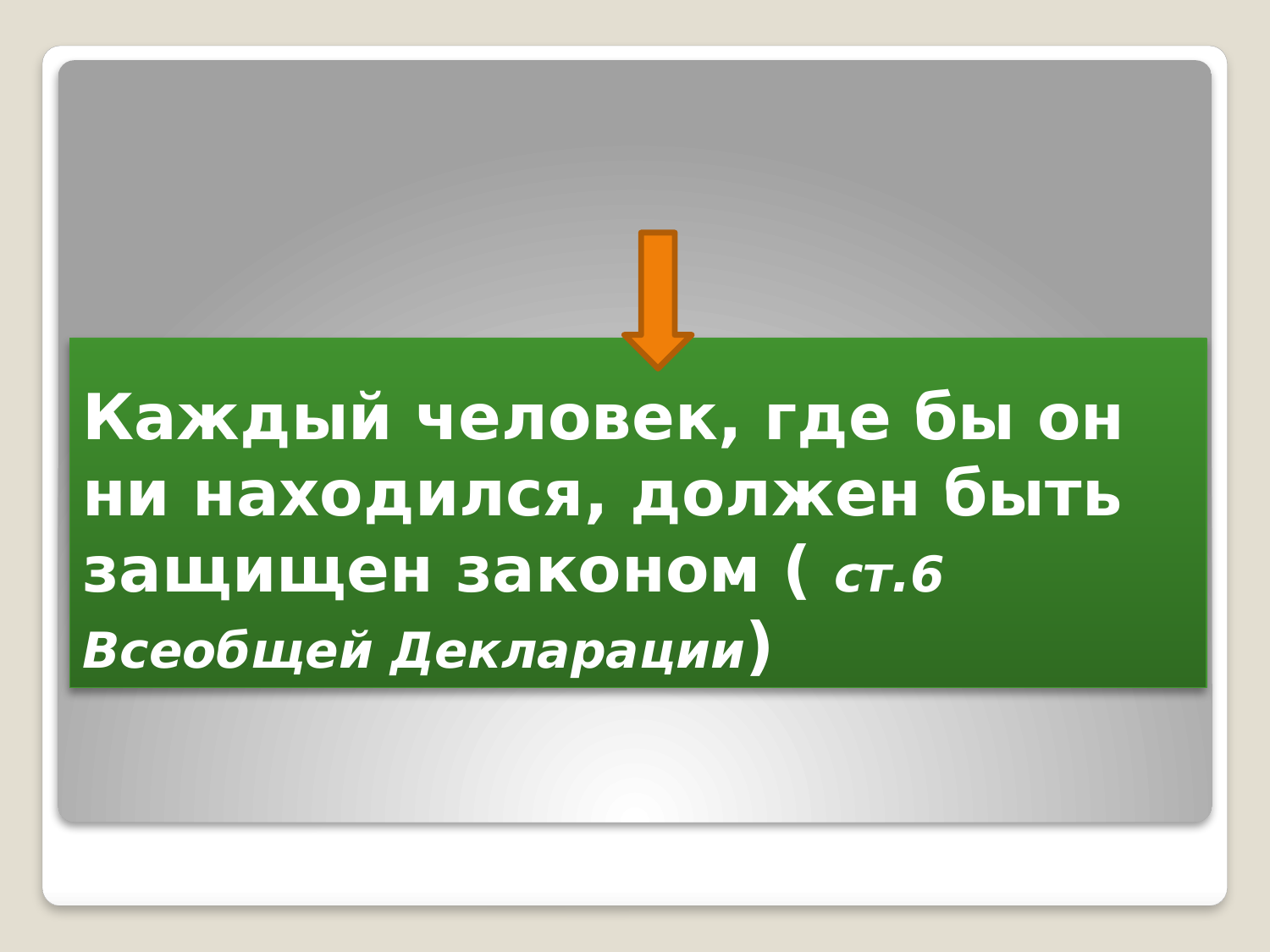

# Каждый человек, где бы он ни находился, должен быть защищен законом ( ст.6 Всеобщей Декларации)